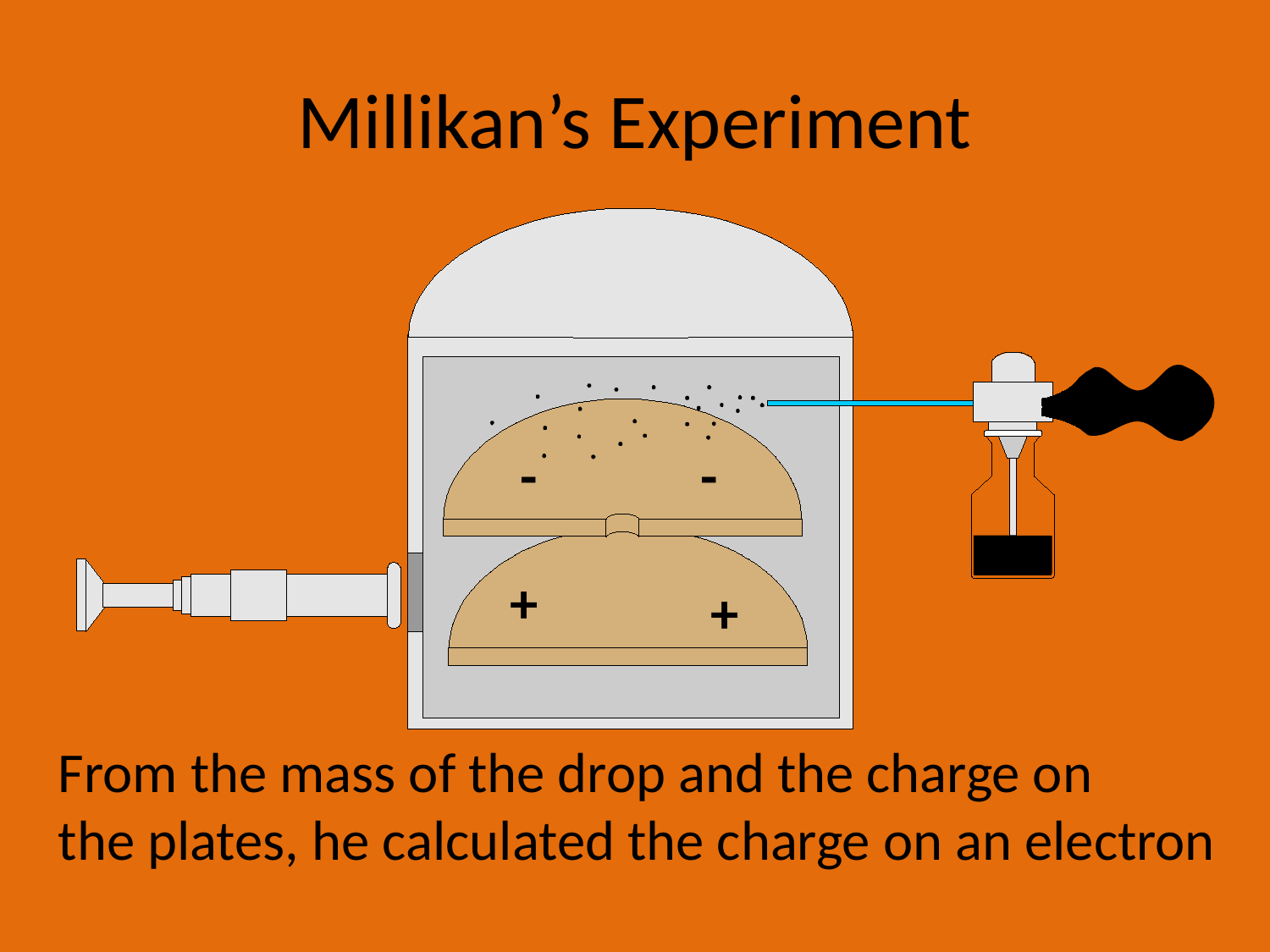

# Millikan’s Experiment

-
-

+

+

From the mass of the drop and the charge on
the plates, he calculated the charge on an electron